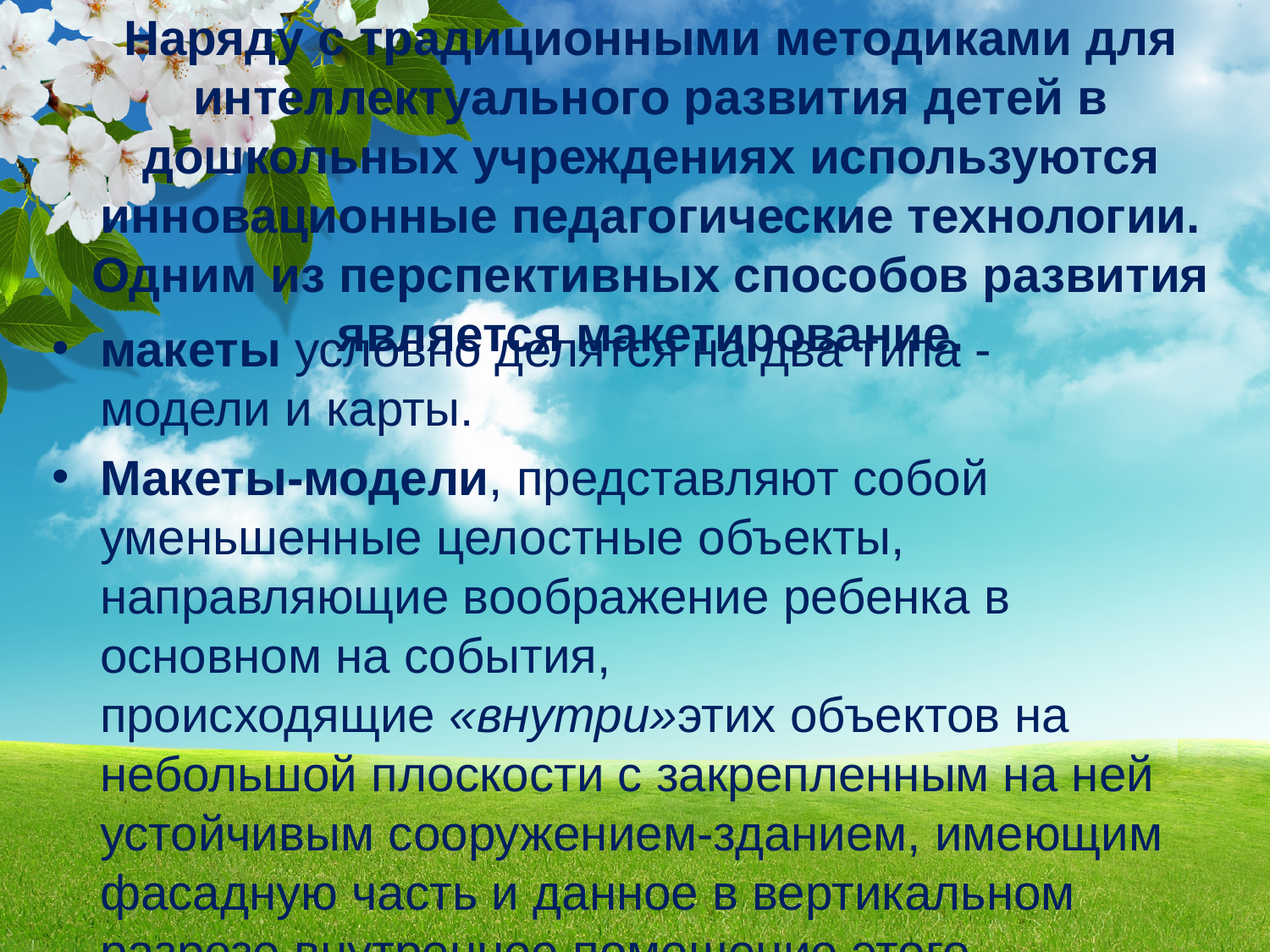

# Наряду с традиционными методиками для интеллектуального развития детей в дошкольных учреждениях используются инновационные педагогические технологии. Одним из перспективных способов развития является макетирование.
макеты условно делятся на два типа -  модели и карты.
Макеты-модели, представляют собой уменьшенные целостные объекты, направляющие воображение ребенка в основном на события, происходящие «внутри»этих объектов на небольшой плоскости с закрепленным на ней устойчивым сооружением-зданием, имеющим фасадную часть и данное в вертикальном разрезе внутреннее помещение этого здания. «Кукольный дом» это комната с предметами мебели (стол, пара стульев, кровать, диван).